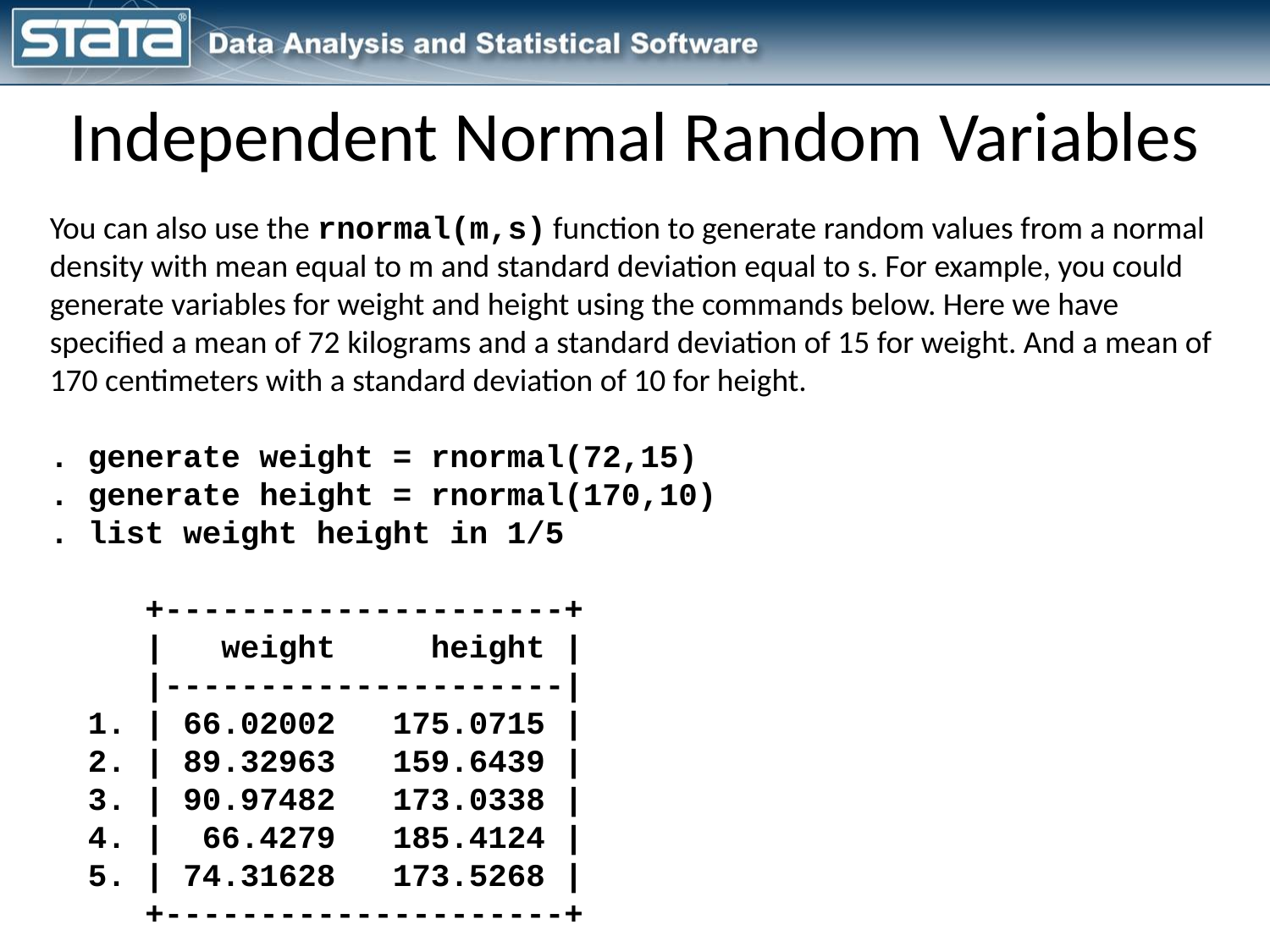

Independent Normal Random Variables
You can also use the rnormal(m,s) function to generate random values from a normal density with mean equal to m and standard deviation equal to s. For example, you could generate variables for weight and height using the commands below. Here we have specified a mean of 72 kilograms and a standard deviation of 15 for weight. And a mean of 170 centimeters with a standard deviation of 10 for height.

. generate weight = rnormal(72,15)
. generate height = rnormal(170,10)
. list weight height in 1/5

     +---------------------+
     |   weight     height |
     |---------------------|
  1. | 66.02002   175.0715 |
  2. | 89.32963   159.6439 |
  3. | 90.97482   173.0338 |
  4. |  66.4279   185.4124 |
  5. | 74.31628   173.5268 |
     +---------------------+